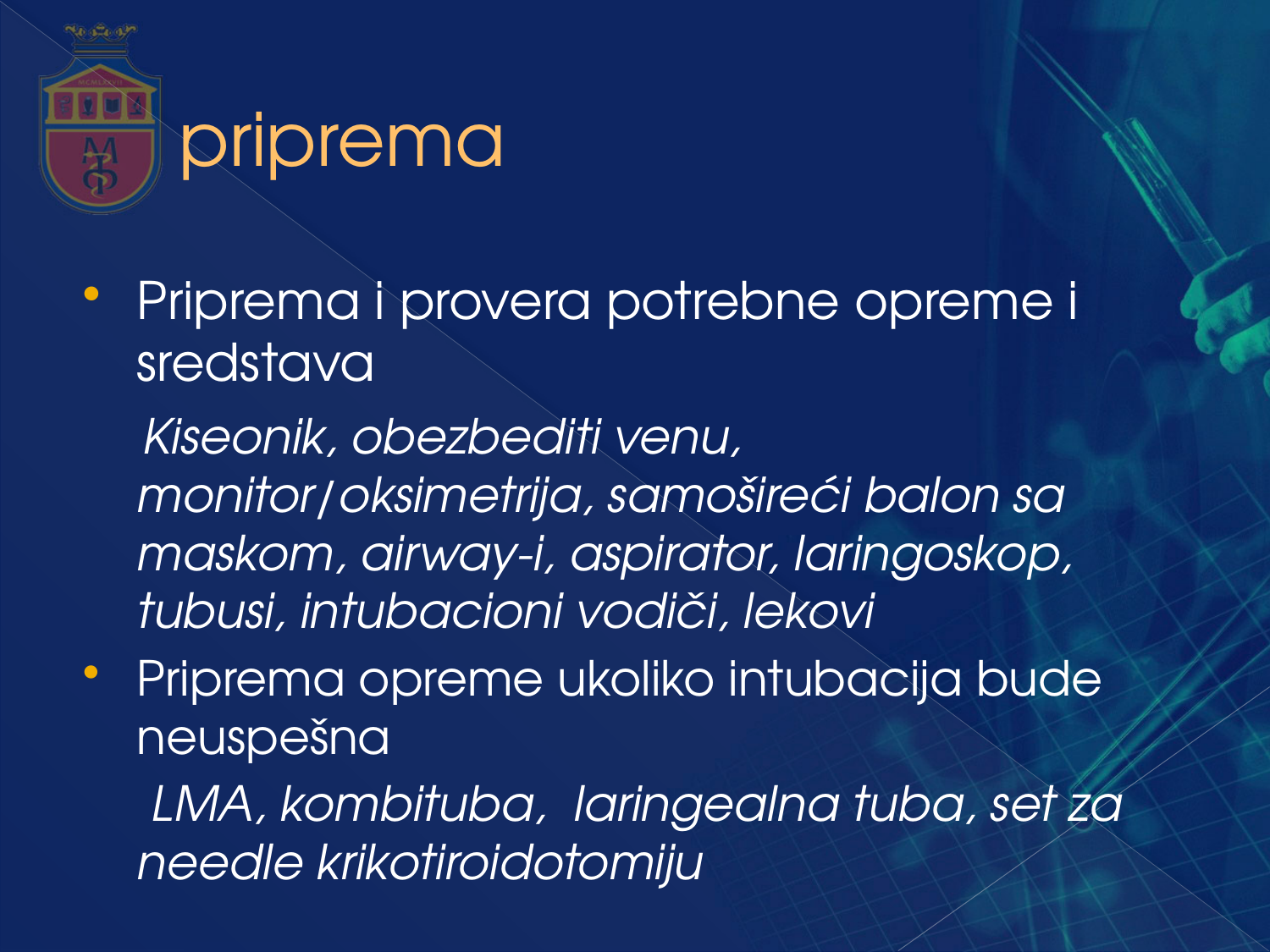

# priprema
Priprema i provera potrebne opreme i sredstava
    Kiseonik, obezbediti venu, monitor/oksimetrija, samošireći balon sa maskom, airway-i, aspirator, laringoskop, tubusi, intubacioni vodiči, lekovi
Priprema opreme ukoliko intubacija bude neuspešna
     LMA, kombituba,  laringealna tuba, set za needle krikotiroidotomiju